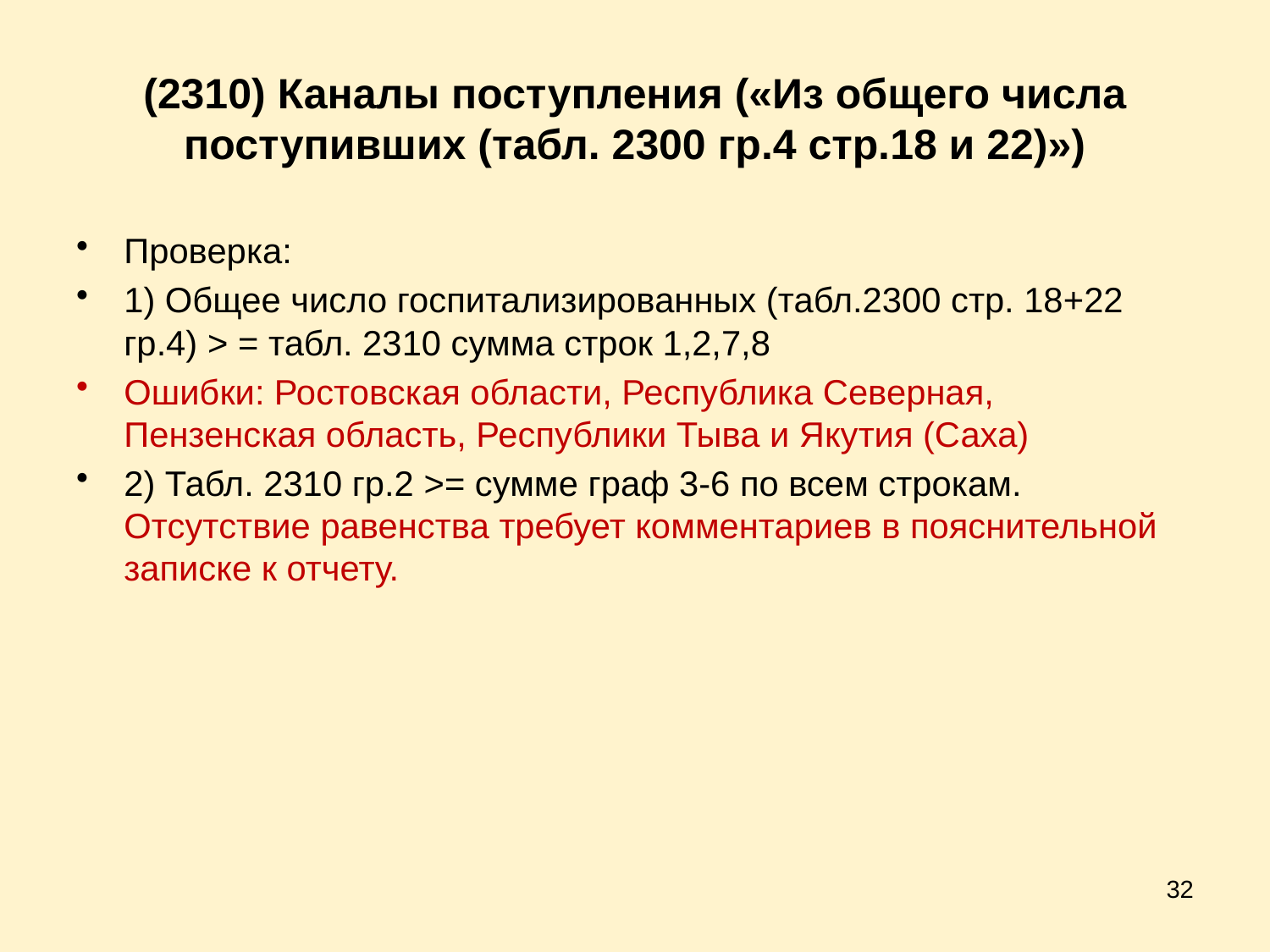

# (2310) Каналы поступления («Из общего числа поступивших (табл. 2300 гр.4 стр.18 и 22)»)
Проверка:
1) Общее число госпитализированных (табл.2300 стр. 18+22 гр.4) > = табл. 2310 сумма строк 1,2,7,8
Ошибки: Ростовская области, Республика Северная, Пензенская область, Республики Тыва и Якутия (Саха)
2) Табл. 2310 гр.2 >= сумме граф 3-6 по всем строкам. Отсутствие равенства требует комментариев в пояснительной записке к отчету.

32